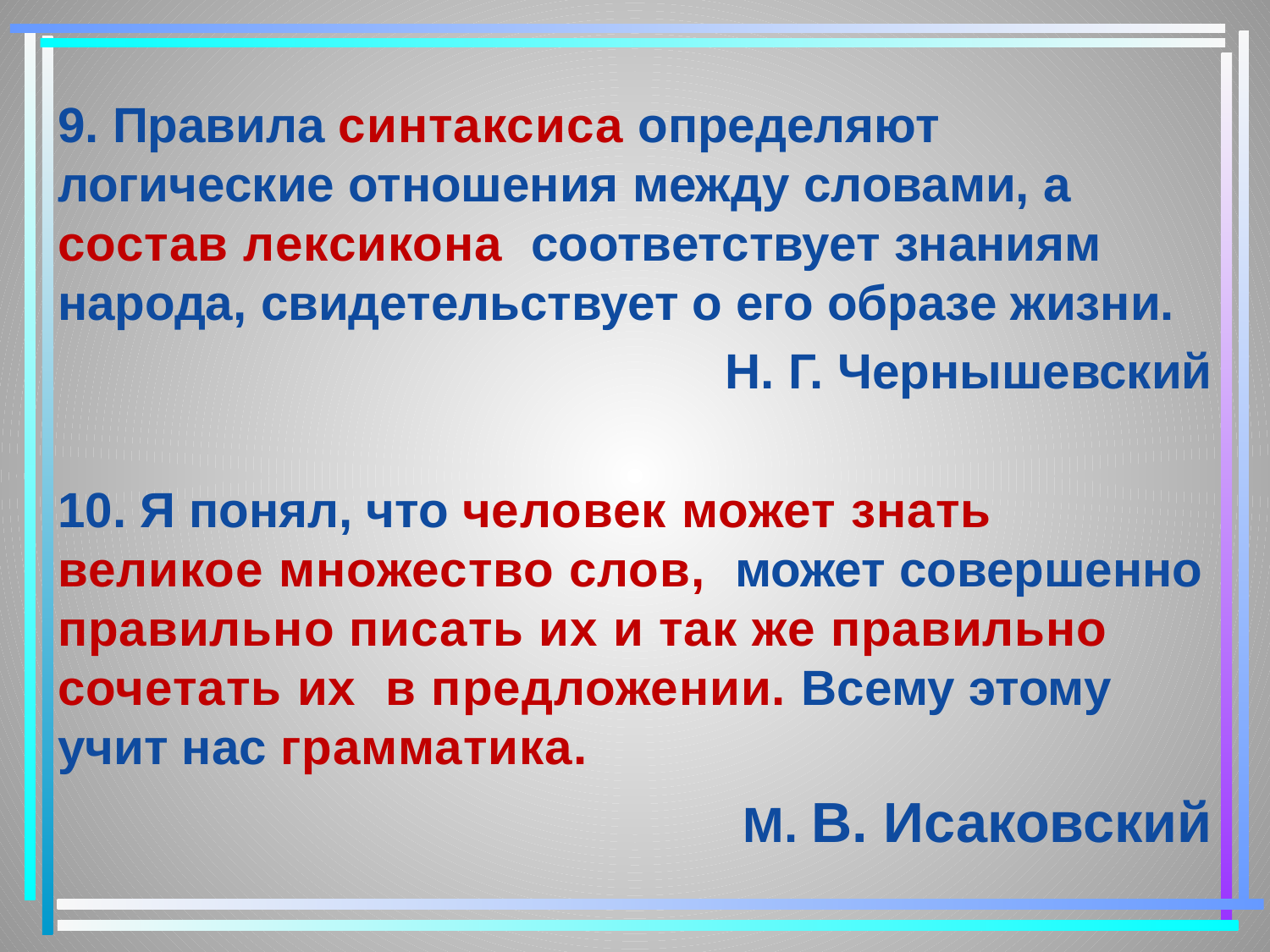

9. Правила синтаксиса определяют логические отношения между словами, а состав лексикона  соответствует знаниям народа, свидетельствует о его образе жизни.
Н. Г. Чернышевский

10. Я понял, что человек может знать  великое множество слов,  может совершенно правильно писать их и так же правильно сочетать их  в предложении. Всему этому учит нас грамматика.
М. В. Исаковский